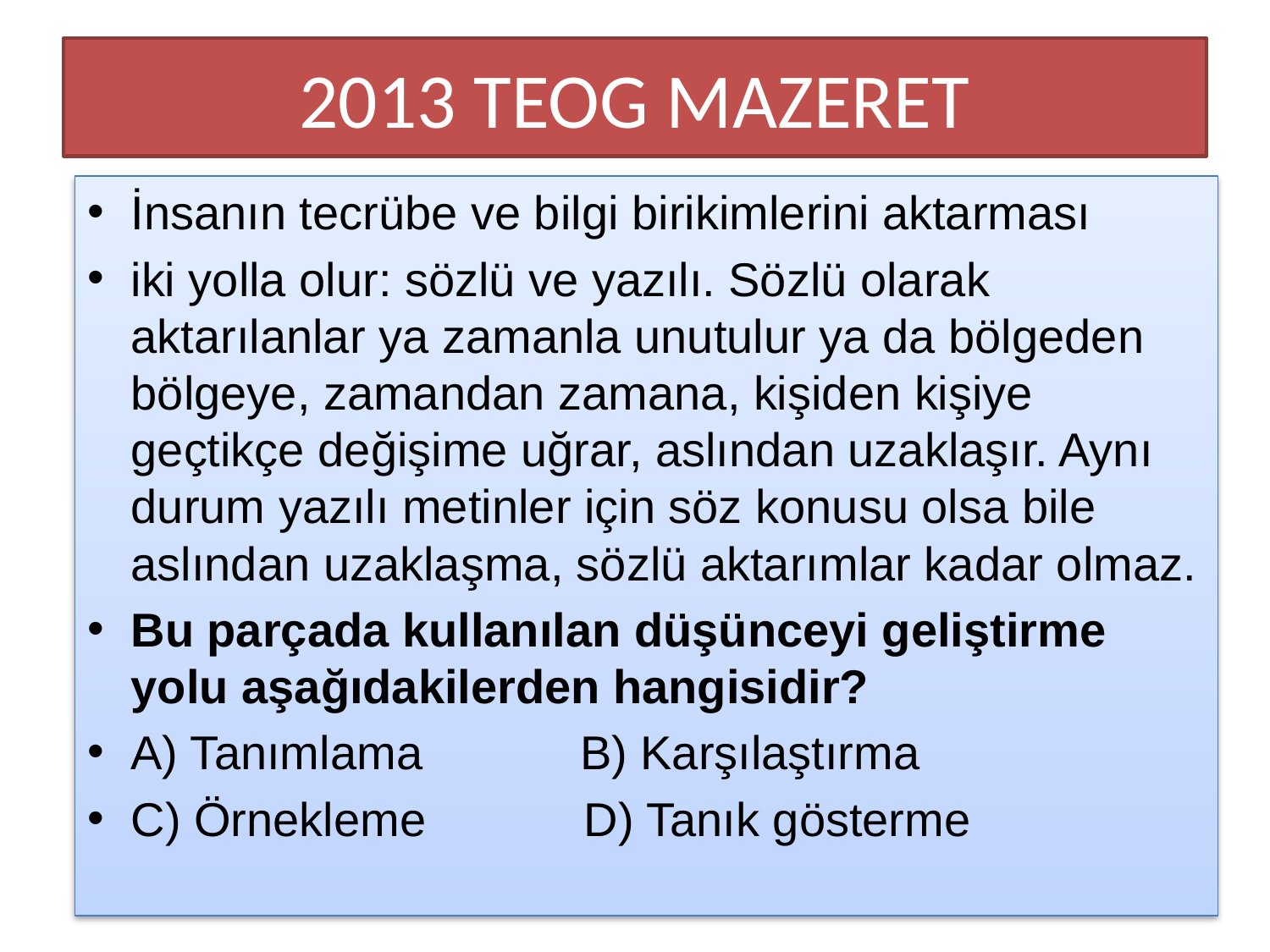

# 2013 TEOG MAZERET
İnsanın tecrübe ve bilgi birikimlerini aktarması
iki yolla olur: sözlü ve yazılı. Sözlü olarak aktarılanlar ya zamanla unutulur ya da bölgeden bölgeye, zamandan zamana, kişiden kişiye geçtikçe değişime uğrar, aslından uzaklaşır. Aynı durum yazılı metinler için söz konusu olsa bile aslından uzaklaşma, sözlü aktarımlar kadar olmaz.
Bu parçada kullanılan düşünceyi geliştirme yolu aşağıdakilerden hangisidir?
A) Tanımlama            B) Karşılaştırma
C) Örnekleme            D) Tanık gösterme